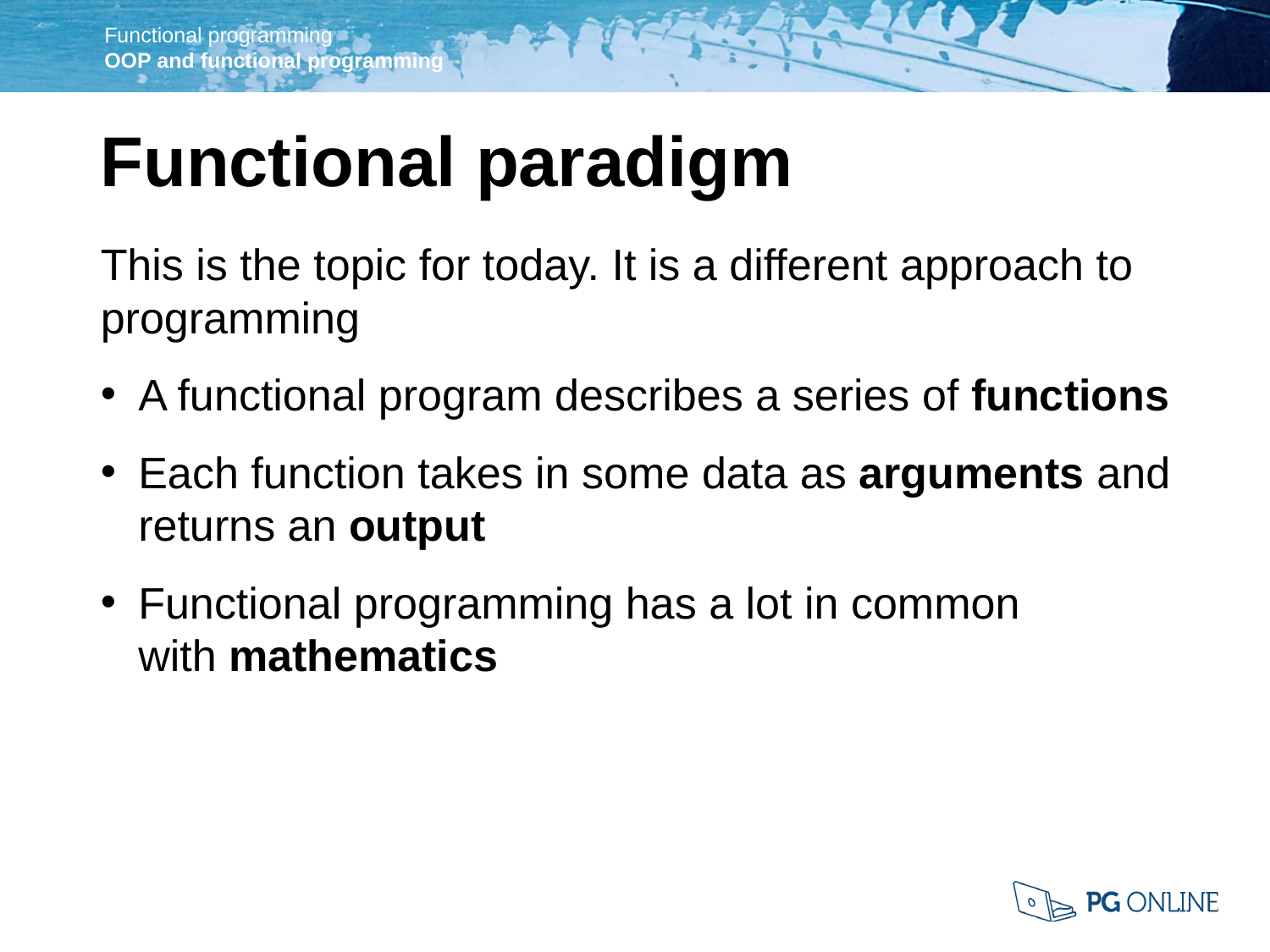

Functional paradigm
This is the topic for today. It is a different approach to programming
A functional program describes a series of functions
Each function takes in some data as arguments and returns an output
Functional programming has a lot in common
with mathematics